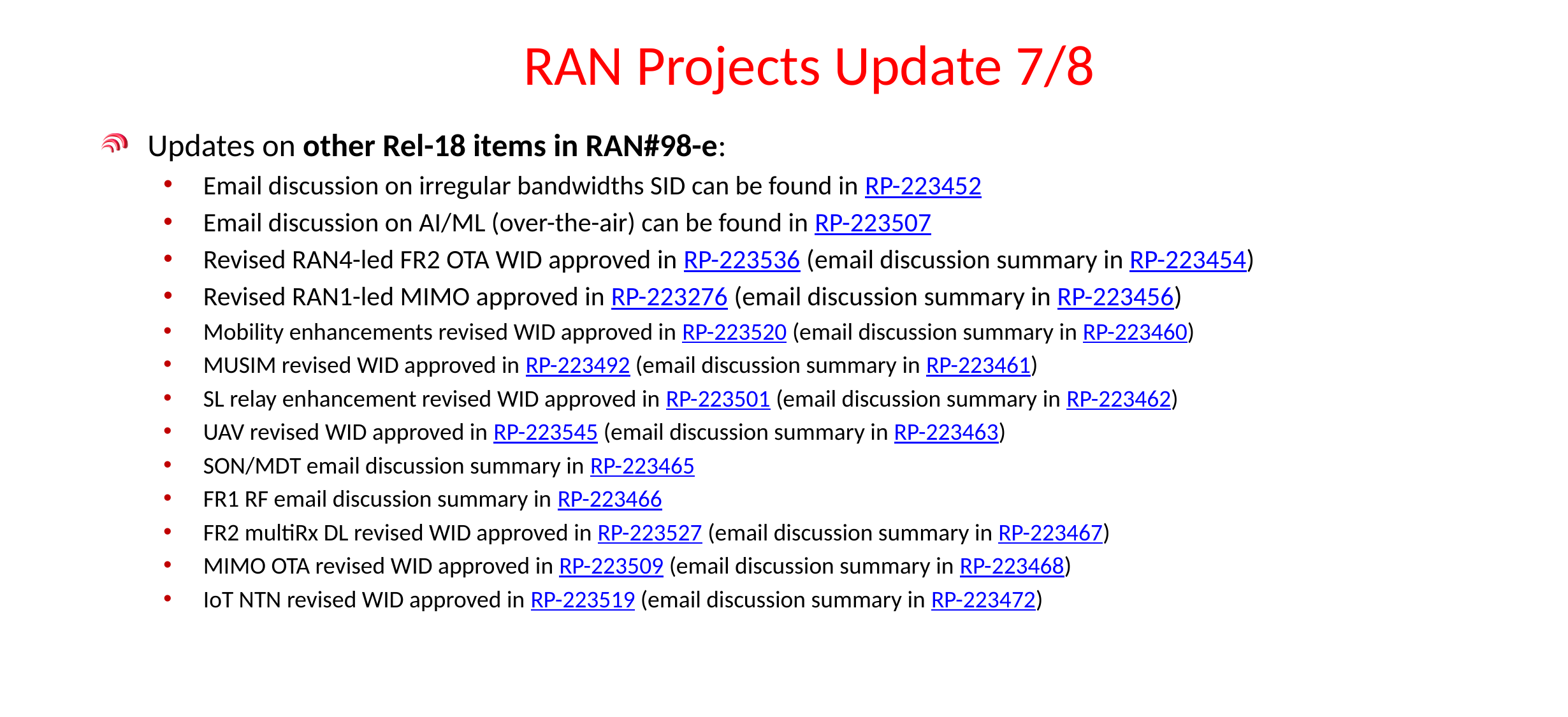

# RAN Projects Update 7/8
Updates on other Rel-18 items in RAN#98-e:
Email discussion on irregular bandwidths SID can be found in RP-223452
Email discussion on AI/ML (over-the-air) can be found in RP-223507
Revised RAN4-led FR2 OTA WID approved in RP-223536 (email discussion summary in RP-223454)
Revised RAN1-led MIMO approved in RP-223276 (email discussion summary in RP-223456)
Mobility enhancements revised WID approved in RP-223520 (email discussion summary in RP-223460)
MUSIM revised WID approved in RP-223492 (email discussion summary in RP-223461)
SL relay enhancement revised WID approved in RP-223501 (email discussion summary in RP-223462)
UAV revised WID approved in RP-223545 (email discussion summary in RP-223463)
SON/MDT email discussion summary in RP-223465
FR1 RF email discussion summary in RP-223466
FR2 multiRx DL revised WID approved in RP-223527 (email discussion summary in RP-223467)
MIMO OTA revised WID approved in RP-223509 (email discussion summary in RP-223468)
IoT NTN revised WID approved in RP-223519 (email discussion summary in RP-223472)